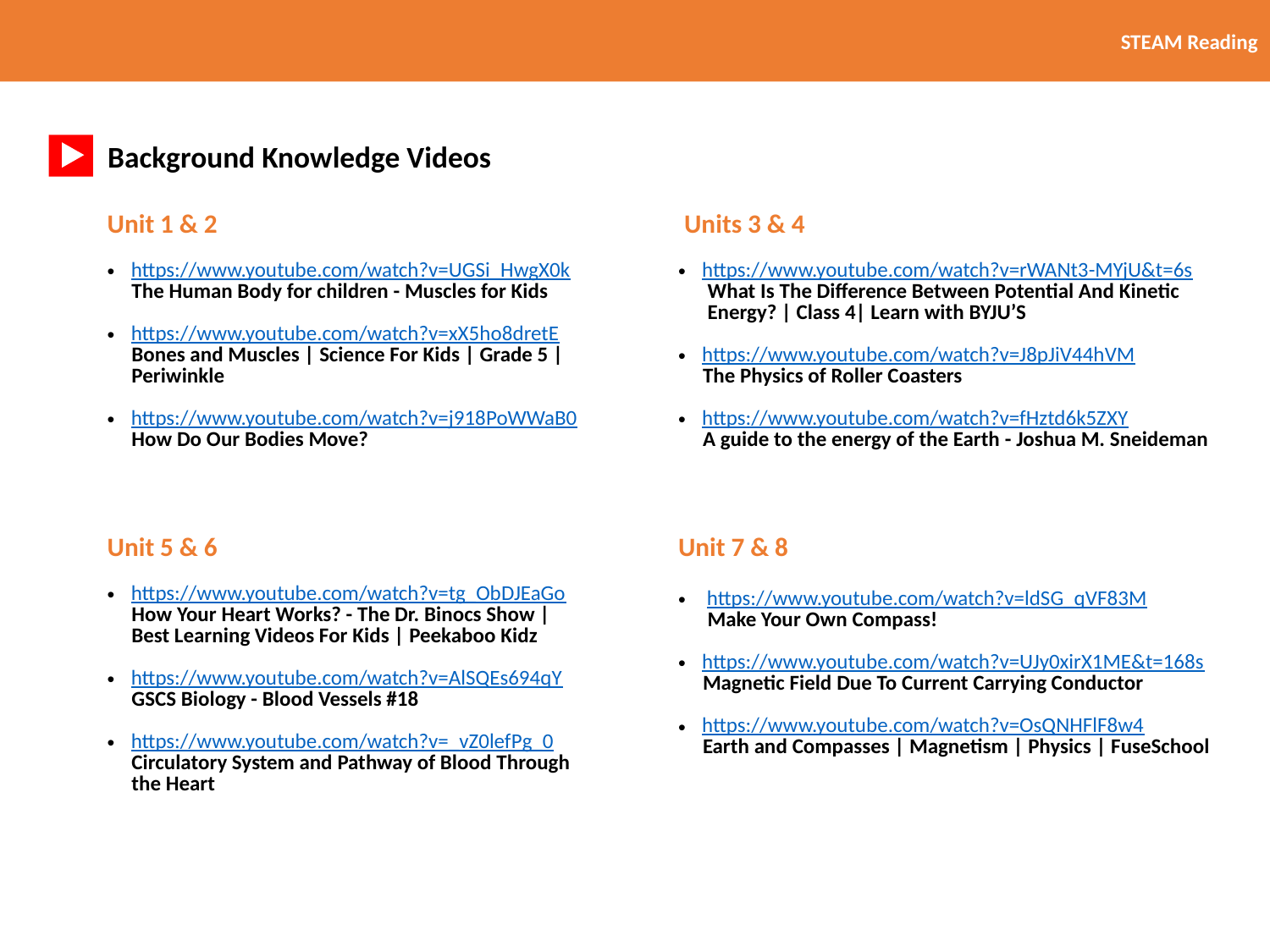

STEAM Reading
Background Knowledge Videos

| Unit 1 & 2 https://www.youtube.com/watch?v=UGSi\_HwgX0k The Human Body for children - Muscles for Kids https://www.youtube.com/watch?v=xX5ho8dretE Bones and Muscles | Science For Kids | Grade 5 | Periwinkle  https://www.youtube.com/watch?v=j918PoWWaB0 How Do Our Bodies Move? | Units 3 & 4 https://www.youtube.com/watch?v=rWANt3-MYjU&t=6s What Is The Difference Between Potential And Kinetic Energy? | Class 4| Learn with BYJU’S    https://www.youtube.com/watch?v=J8pJiV44hVM The Physics of Roller Coasters  https://www.youtube.com/watch?v=fHztd6k5ZXY A guide to the energy of the Earth - Joshua M. Sneideman |
| --- | --- |
| Unit 5 & 6 https://www.youtube.com/watch?v=tg\_ObDJEaGo How Your Heart Works? - The Dr. Binocs Show | Best Learning Videos For Kids | Peekaboo Kidz https://www.youtube.com/watch?v=AlSQEs694qY GSCS Biology - Blood Vessels #18 https://www.youtube.com/watch?v=\_vZ0lefPg\_0 Circulatory System and Pathway of Blood Through the Heart | Unit 7 & 8  https://www.youtube.com/watch?v=ldSG\_qVF83M Make Your Own Compass!  https://www.youtube.com/watch?v=UJy0xirX1ME&t=168s Magnetic Field Due To Current Carrying Conductor  https://www.youtube.com/watch?v=OsQNHFlF8w4 Earth and Compasses | Magnetism | Physics | FuseSchool |